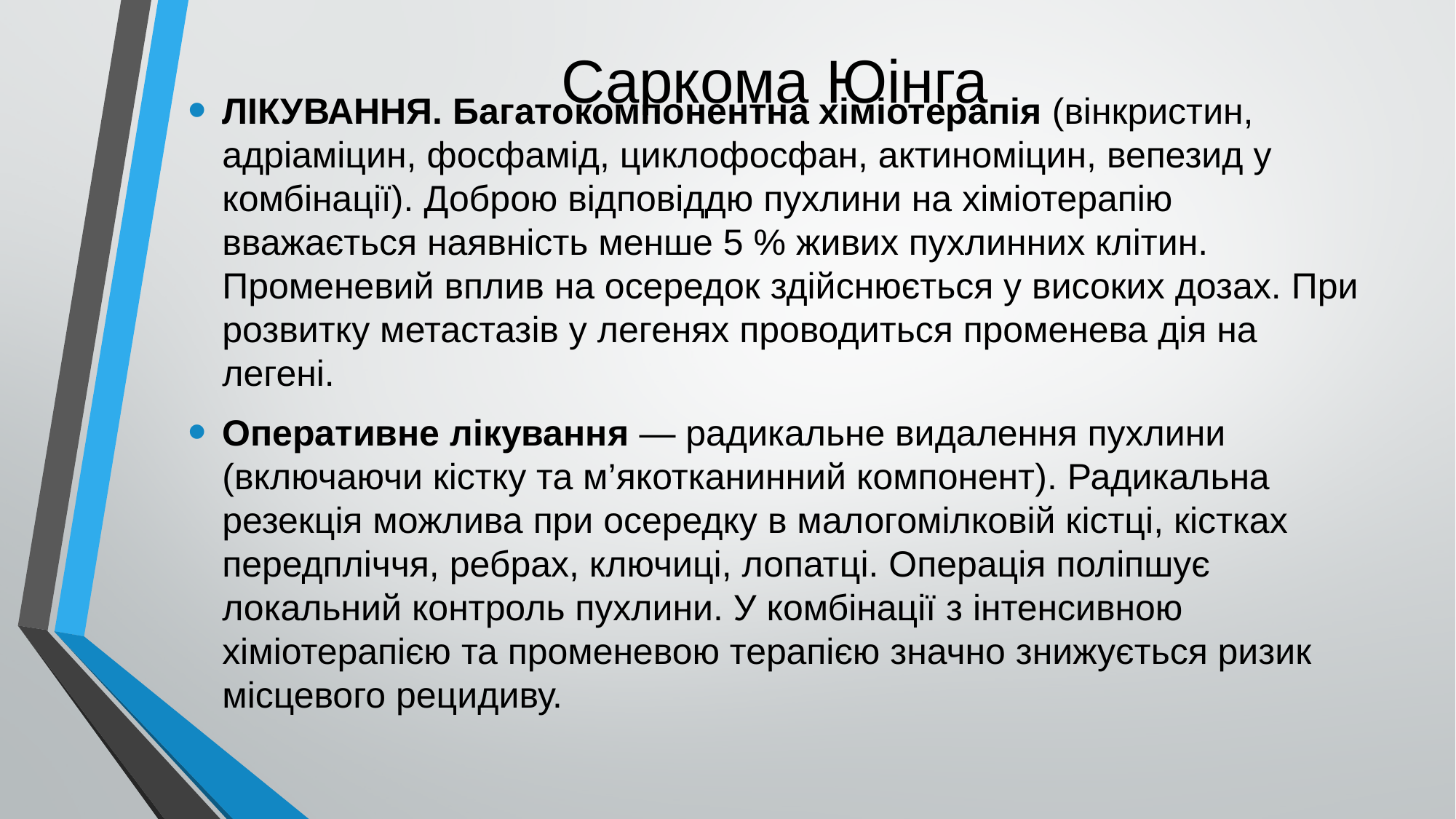

# Саркома Юінга
ЛІКУВАННЯ. Багатокомпонентна хіміотерапія (вінкристин, адріаміцин, фосфамід, циклофосфан, актиноміцин, вепезид у комбінації). Доброю відповіддю пухлини на хіміотерапію вважається наявність менше 5 % живих пухлинних клітин. Променевий вплив на осередок здійснюється у високих дозах. При розвитку метастазів у легенях проводиться променева дія на легені.
Оперативне лікування — радикальне видалення пухлини (включаючи кістку та м’якотканинний компонент). Радикальна резекція можлива при осередку в малогомілковій кістці, кістках передпліччя, ребрах, ключиці, лопатці. Операція поліпшує локальний контроль пухлини. У комбінації з інтенсивною хіміотерапією та променевою терапією значно знижується ризик місцевого рецидиву.